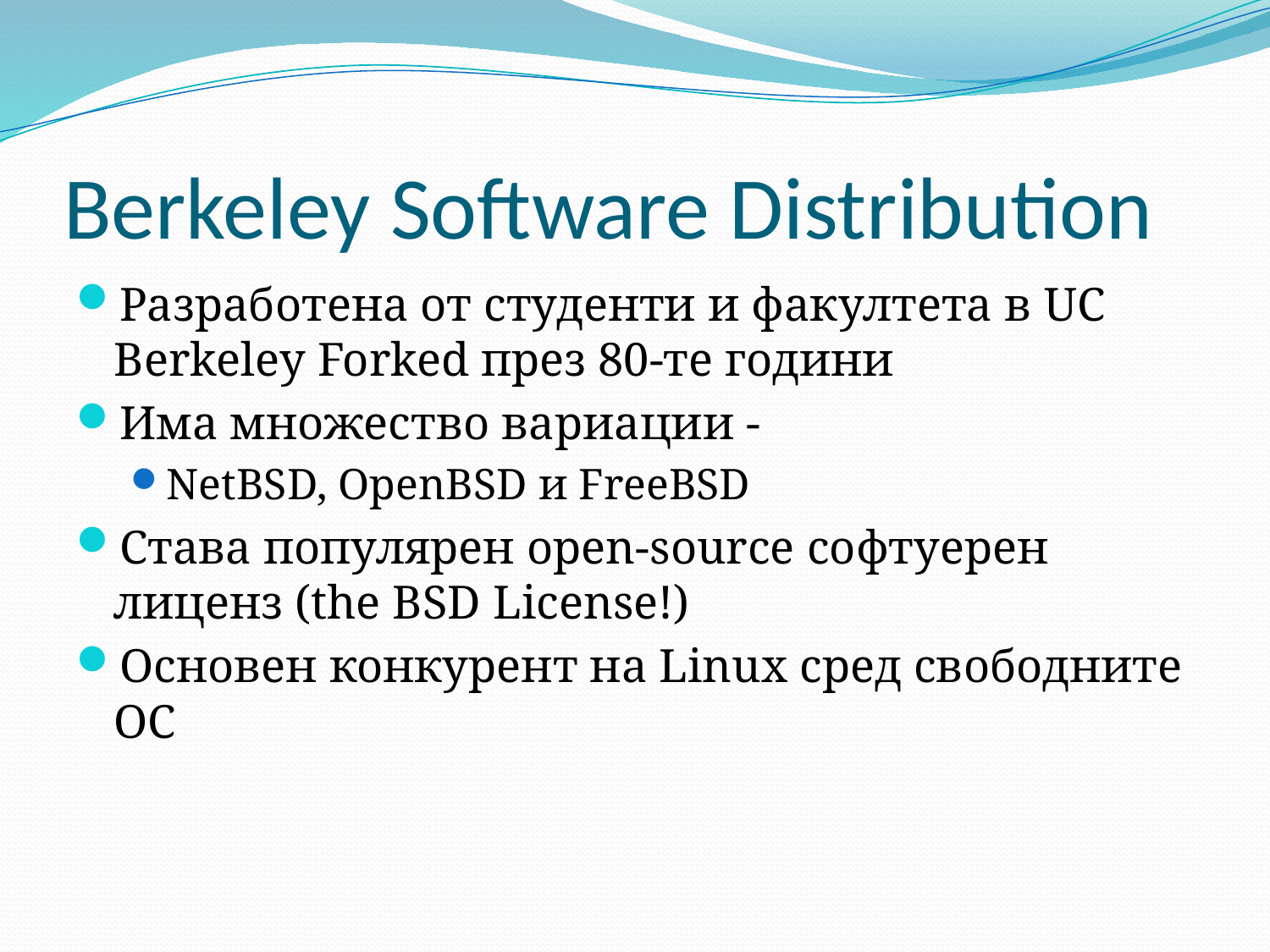

# Berkeley Software Distribution
Разработена от студенти и факултета в UC Berkeley Forked през 80-те години
Има множество вариации -
NetBSD, OpenBSD и FreeBSD
Става популярен open-source софтуерен лиценз (the BSD License!)
Основен конкурент на Linux сред свободните ОС